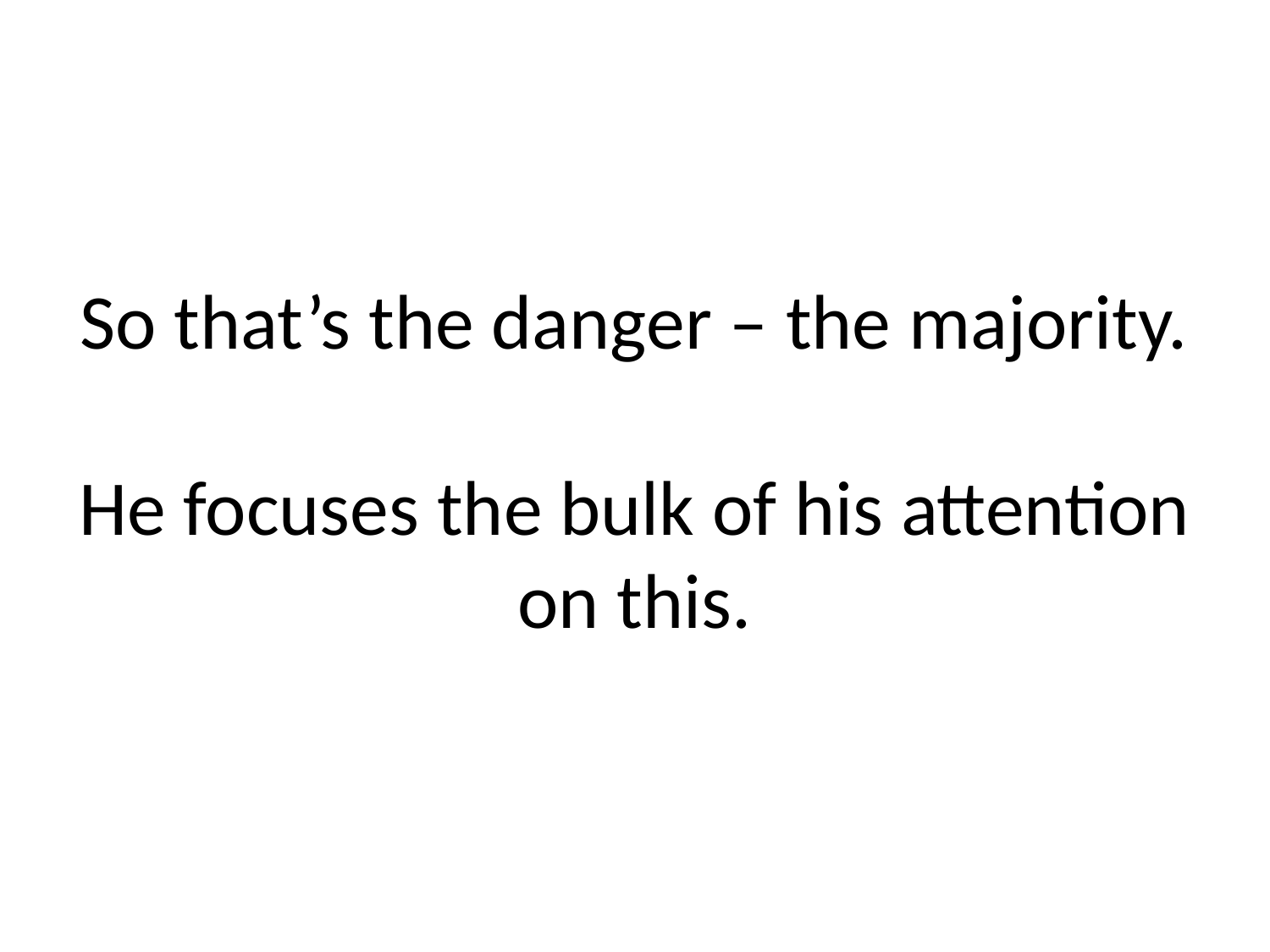

# So that’s the danger – the majority. He focuses the bulk of his attention on this.